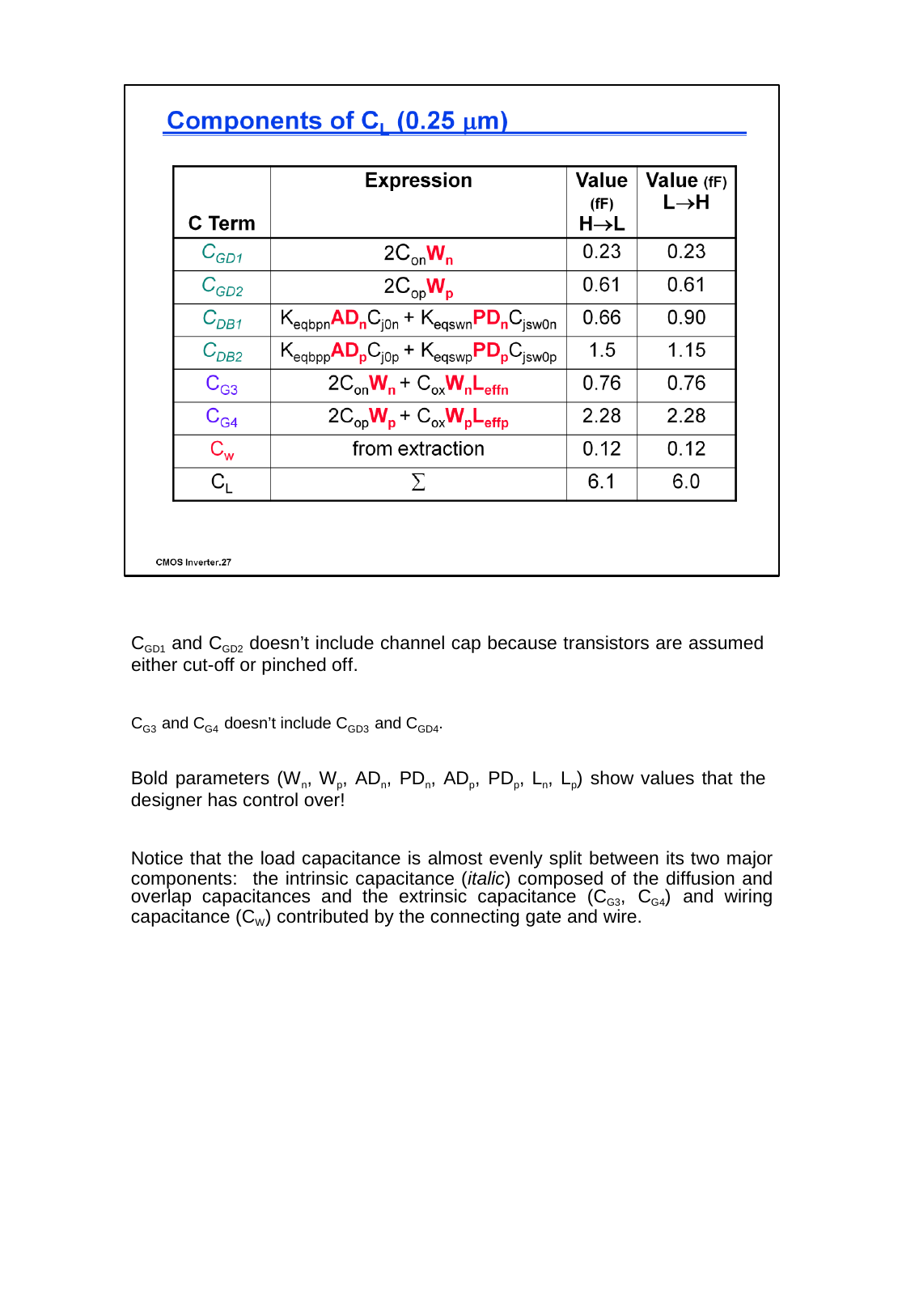

CGD1  and CGD2  doesn’t include channel cap because transistors are assumed either cut-off or pinched off.
CG3 and CG4 doesn’t include CGD3 and CGD4.
Bold parameters (Wn, Wp, ADn, PDn, ADp, PDp, Ln, Lp) show values that the designer has control over!
Notice that the load capacitance is almost evenly split between its two major components:  the intrinsic capacitance (italic) composed of the diffusion and overlap capacitances and the extrinsic capacitance (CG3,  CG4)  and wiring capacitance (CW) contributed by the connecting gate and wire.